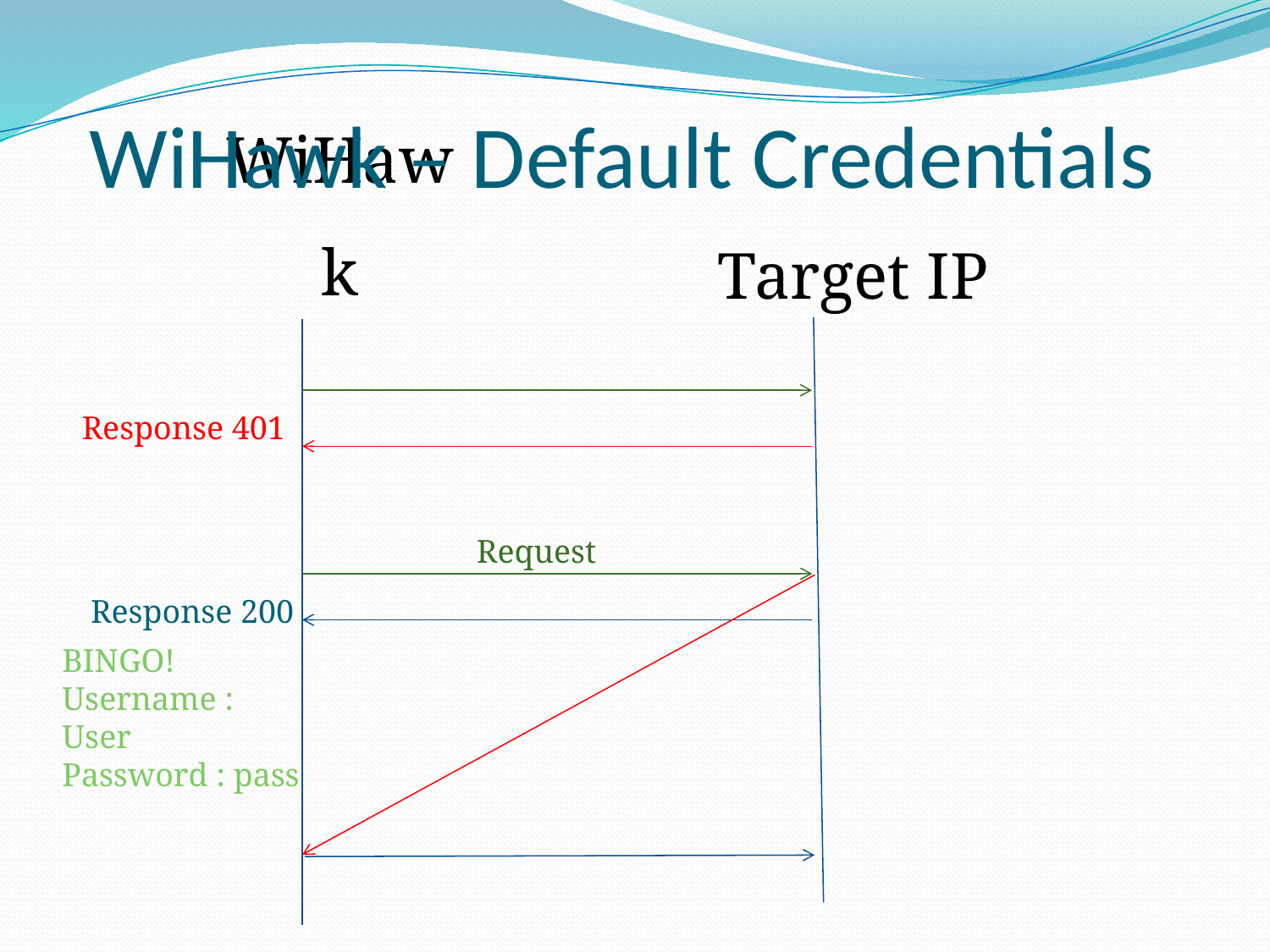

# WiHawk – Default Credentials
WiHawk
Target IP
Response 401
Request
Response 200
BINGO!
Username : User
Password : pass